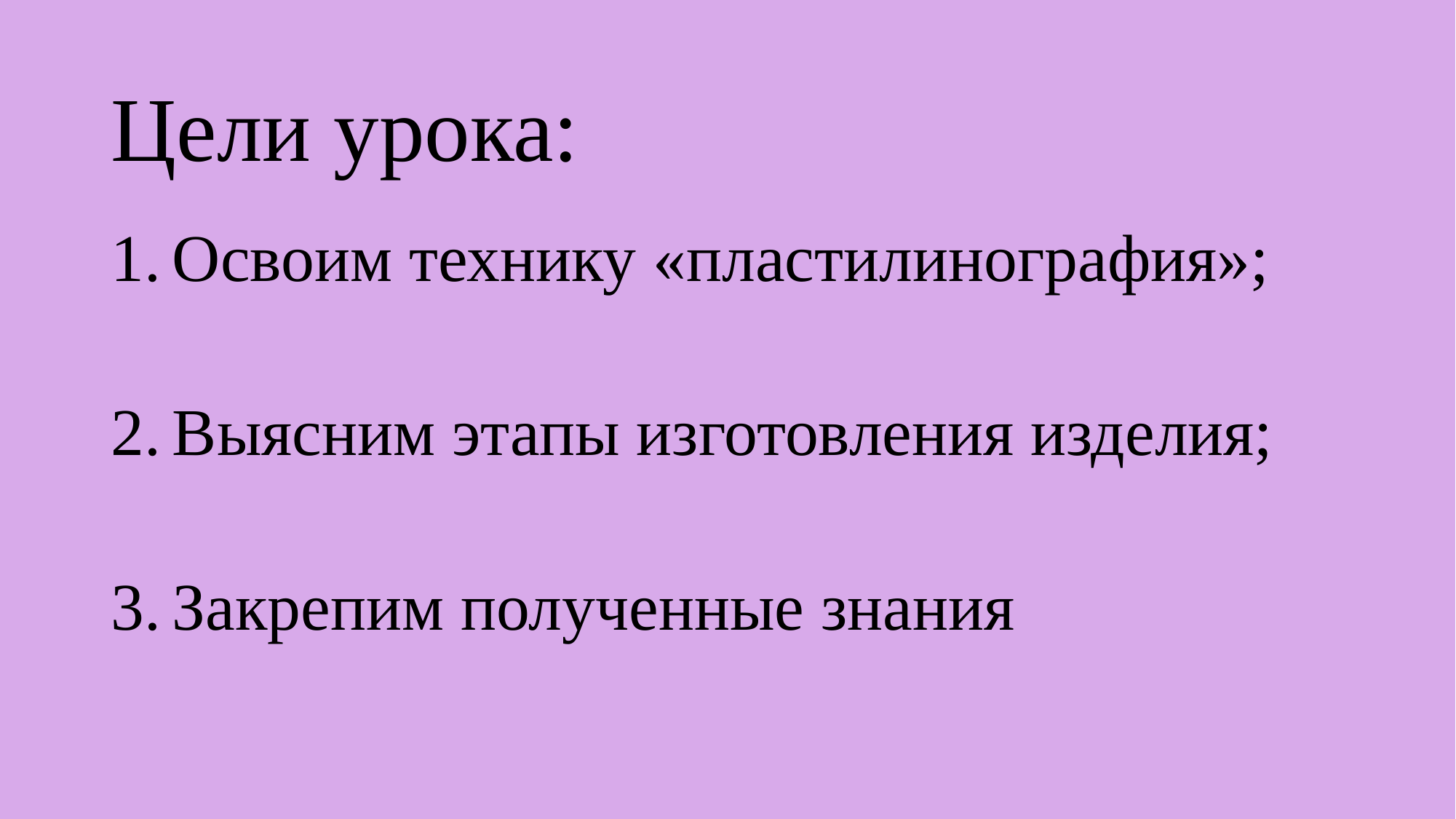

# Цели урока:
Освоим технику «пластилинография»;

Выясним этапы изготовления изделия;

Закрепим полученные знания